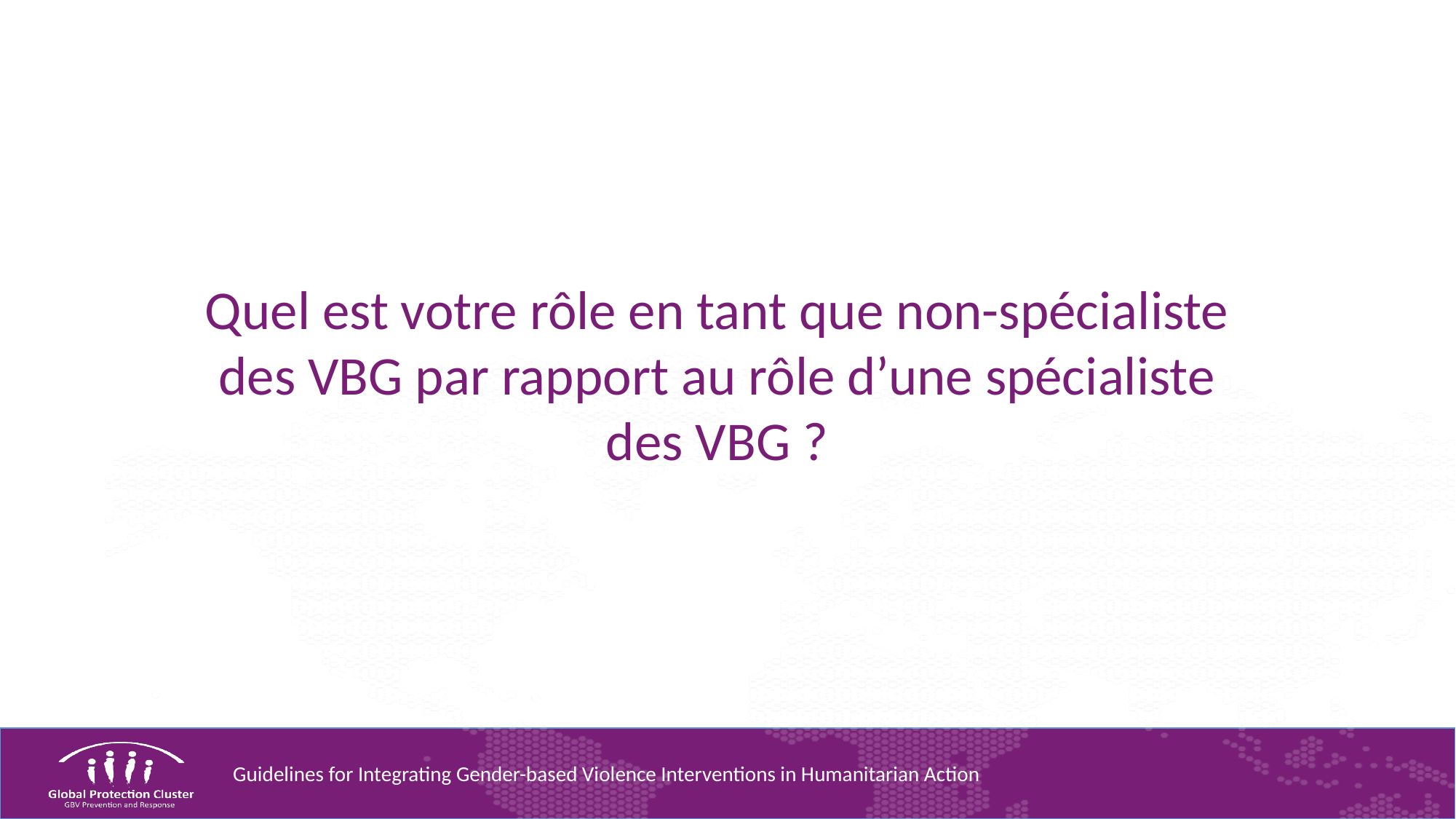

Quel est votre rôle en tant que non-spécialiste des VBG par rapport au rôle d’une spécialiste des VBG ?